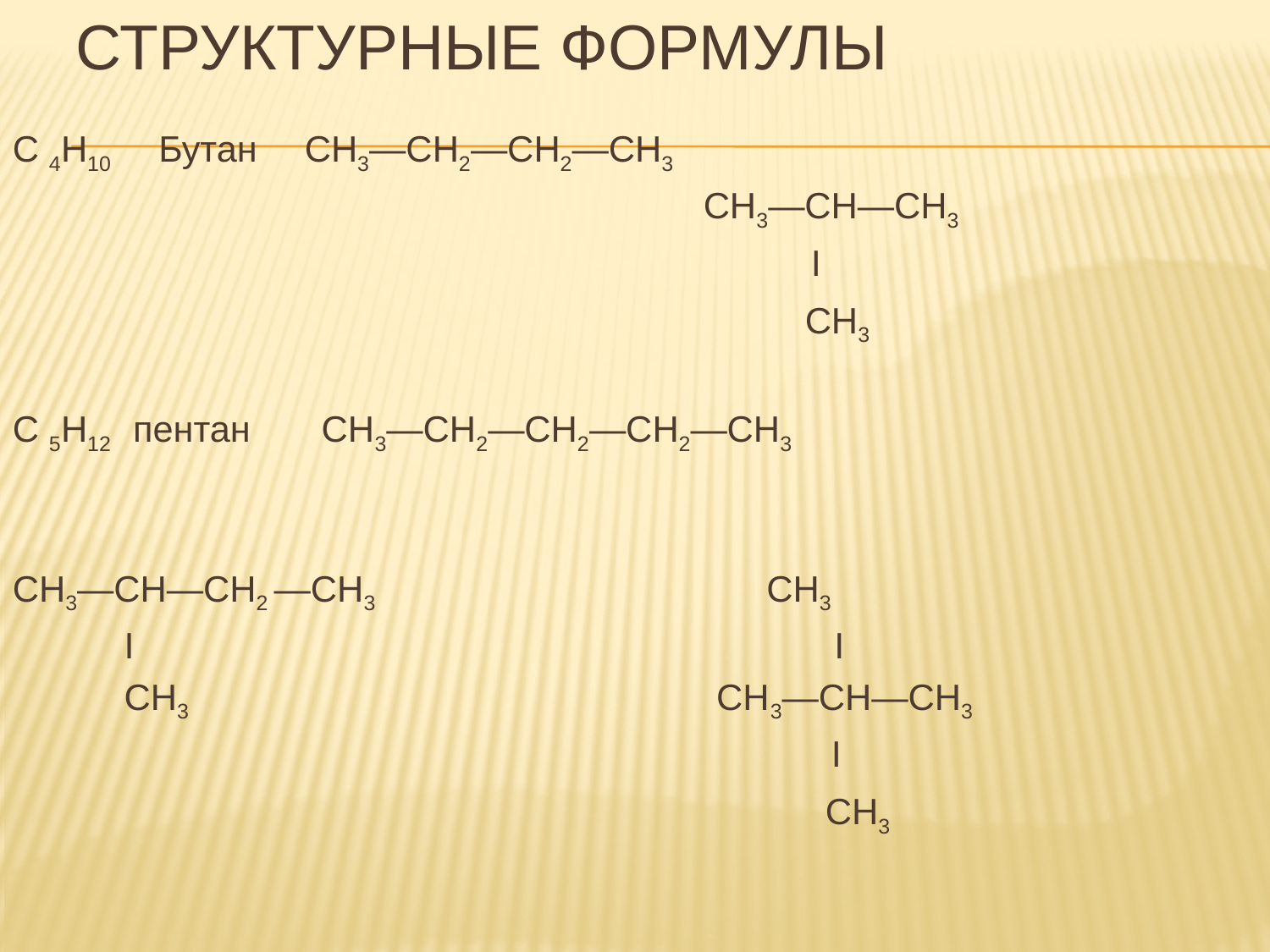

# Структурные формулы
С 4Н10        Бутан        СН3—СН2—СН2—СН3
                                                                    СН3—СН—СН3
                                                                               І
                                                                              СН3

С 5Н12   пентан       СН3—СН2—СН2—СН2—СН3

СН3—СН—СН2 —СН3                                                                  СН3
           І                                                                     І
           СН3                                                    СН3—СН—СН3
                                                                                 І
                                                                                СН3